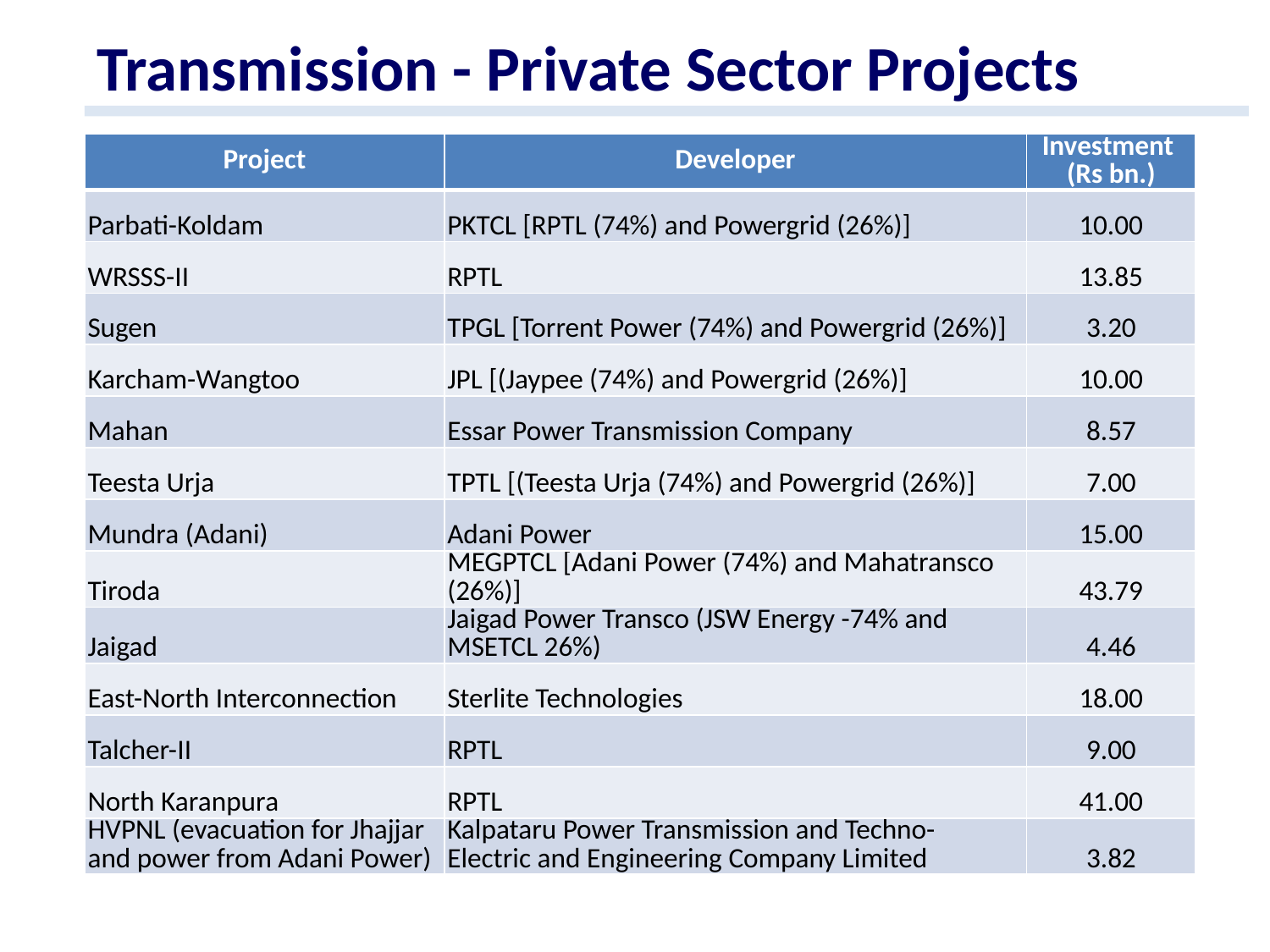

Transmission - Private Sector Projects

| Project | Developer | Investment (Rs bn.) |
| --- | --- | --- |
| Parbati-Koldam | PKTCL [RPTL (74%) and Powergrid (26%)] | 10.00 |
| WRSSS-II | RPTL | 13.85 |
| Sugen | TPGL [Torrent Power (74%) and Powergrid (26%)] | 3.20 |
| Karcham-Wangtoo | JPL [(Jaypee (74%) and Powergrid (26%)] | 10.00 |
| Mahan | Essar Power Transmission Company | 8.57 |
| Teesta Urja | TPTL [(Teesta Urja (74%) and Powergrid (26%)] | 7.00 |
| Mundra (Adani) | Adani Power | 15.00 |
| Tiroda | MEGPTCL [Adani Power (74%) and Mahatransco (26%)] | 43.79 |
| Jaigad | Jaigad Power Transco (JSW Energy -74% and MSETCL 26%) | 4.46 |
| East-North Interconnection | Sterlite Technologies | 18.00 |
| Talcher-II | RPTL | 9.00 |
| North Karanpura | RPTL | 41.00 |
| HVPNL (evacuation for Jhajjar and power from Adani Power) | Kalpataru Power Transmission and Techno- Electric and Engineering Company Limited | 3.82 |